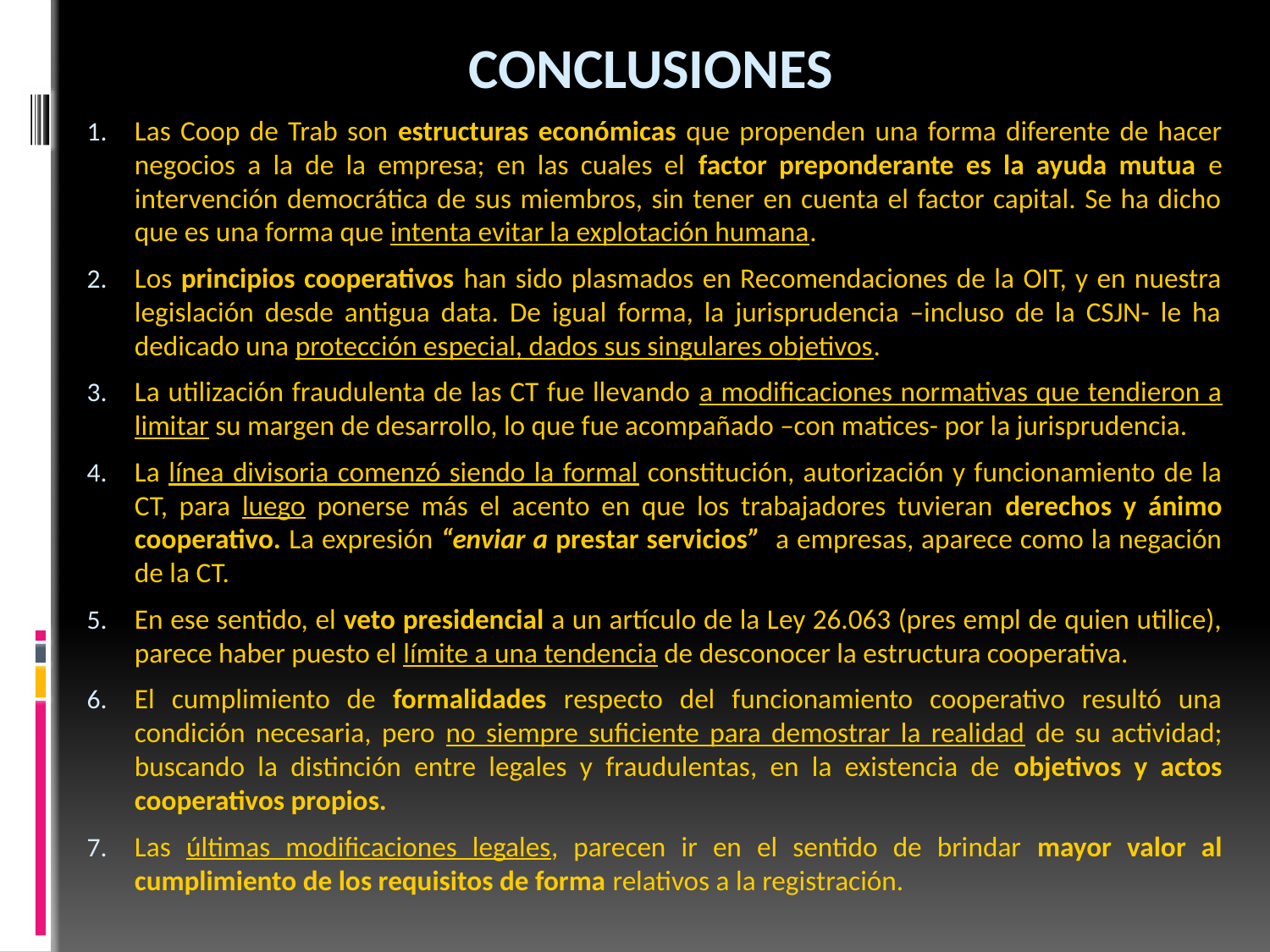

# conclusiones
Las Coop de Trab son estructuras económicas que propenden una forma diferente de hacer negocios a la de la empresa; en las cuales el factor preponderante es la ayuda mutua e intervención democrática de sus miembros, sin tener en cuenta el factor capital. Se ha dicho que es una forma que intenta evitar la explotación humana.
Los principios cooperativos han sido plasmados en Recomendaciones de la OIT, y en nuestra legislación desde antigua data. De igual forma, la jurisprudencia –incluso de la CSJN- le ha dedicado una protección especial, dados sus singulares objetivos.
La utilización fraudulenta de las CT fue llevando a modificaciones normativas que tendieron a limitar su margen de desarrollo, lo que fue acompañado –con matices- por la jurisprudencia.
La línea divisoria comenzó siendo la formal constitución, autorización y funcionamiento de la CT, para luego ponerse más el acento en que los trabajadores tuvieran derechos y ánimo cooperativo. La expresión “enviar a prestar servicios”  a empresas, aparece como la negación de la CT.
En ese sentido, el veto presidencial a un artículo de la Ley 26.063 (pres empl de quien utilice), parece haber puesto el límite a una tendencia de desconocer la estructura cooperativa.
El cumplimiento de formalidades respecto del funcionamiento cooperativo resultó una condición necesaria, pero no siempre suficiente para demostrar la realidad de su actividad; buscando la distinción entre legales y fraudulentas, en la existencia de objetivos y actos cooperativos propios.
Las últimas modificaciones legales, parecen ir en el sentido de brindar mayor valor al cumplimiento de los requisitos de forma relativos a la registración.